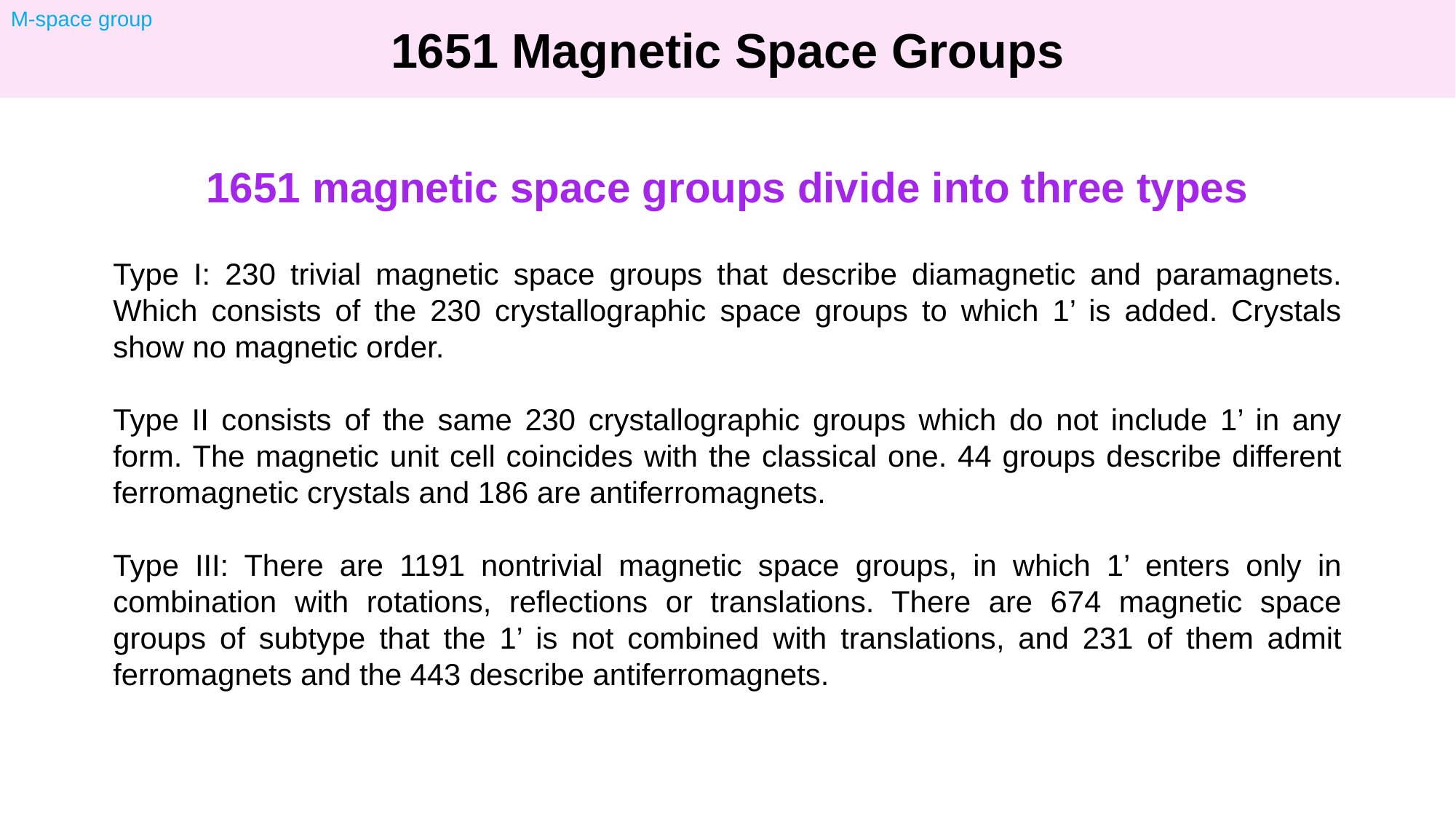

1651 Magnetic Space Groups
M-space group
1651 magnetic space groups divide into three types

Type I: 230 trivial magnetic space groups that describe diamagnetic and paramagnets. Which consists of the 230 crystallographic space groups to which 1’ is added. Crystals show no magnetic order.

Type II consists of the same 230 crystallographic groups which do not include 1’ in any form. The magnetic unit cell coincides with the classical one. 44 groups describe different ferromagnetic crystals and 186 are antiferromagnets.

Type III: There are 1191 nontrivial magnetic space groups, in which 1’ enters only in combination with rotations, reflections or translations. There are 674 magnetic space groups of subtype that the 1’ is not combined with translations, and 231 of them admit ferromagnets and the 443 describe antiferromagnets.